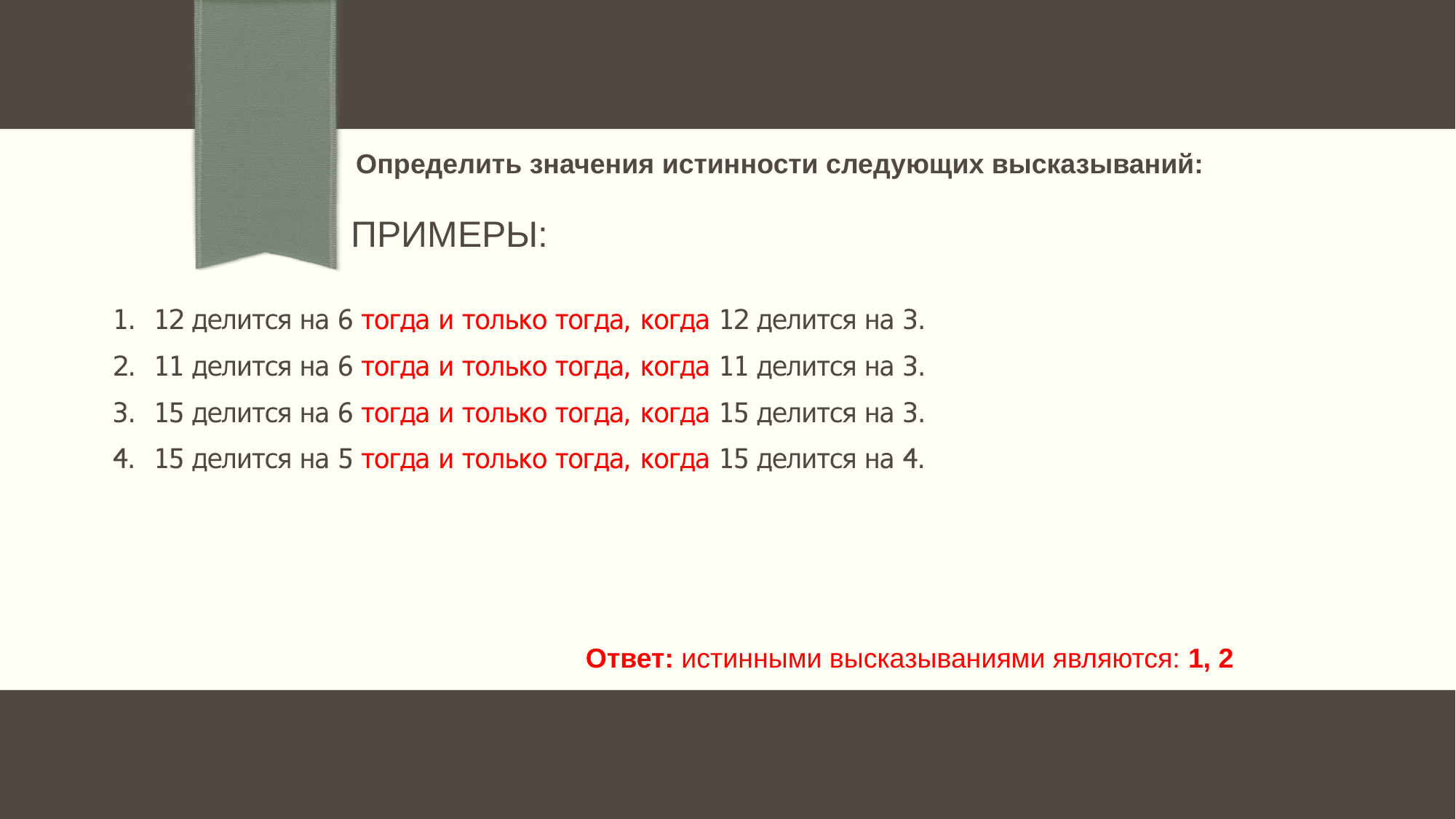

Определить значения истинности следующих высказываний:
Примеры:

12 делится на 6 тогда и только тогда, когда 12 делится на 3.
11 делится на 6 тогда и только тогда, когда 11 делится на 3.
15 делится на 6 тогда и только тогда, когда 15 делится на 3.
15 делится на 5 тогда и только тогда, когда 15 делится на 4.
Ответ: истинными высказываниями являются: 1, 2